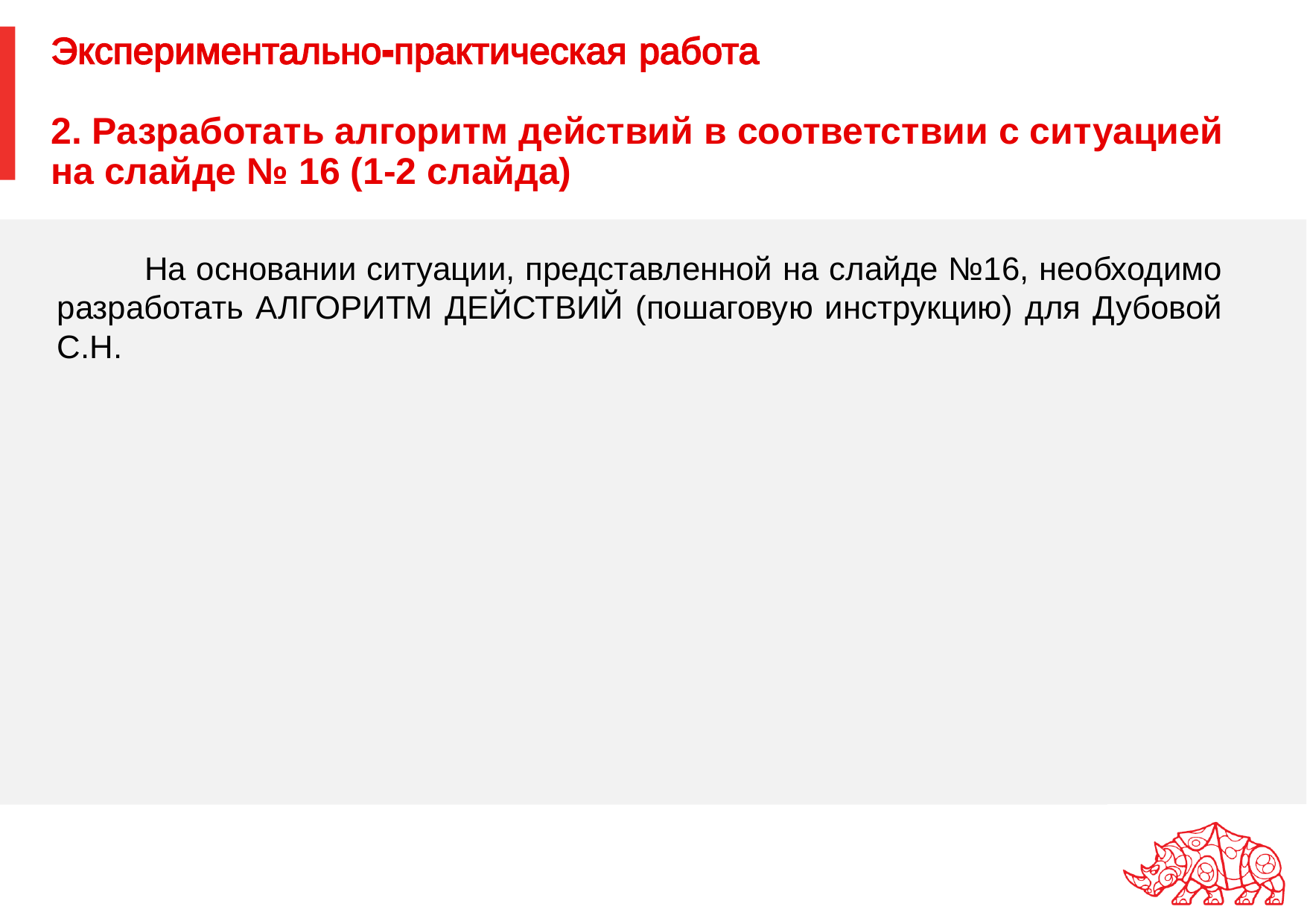

# Экспериментально-практическая работа 2. Разработать алгоритм действий в соответствии с ситуацией на слайде № 16 (1-2 слайда)
На основании ситуации, представленной на слайде №16, необходимо разработать АЛГОРИТМ ДЕЙСТВИЙ (пошаговую инструкцию) для Дубовой С.Н.